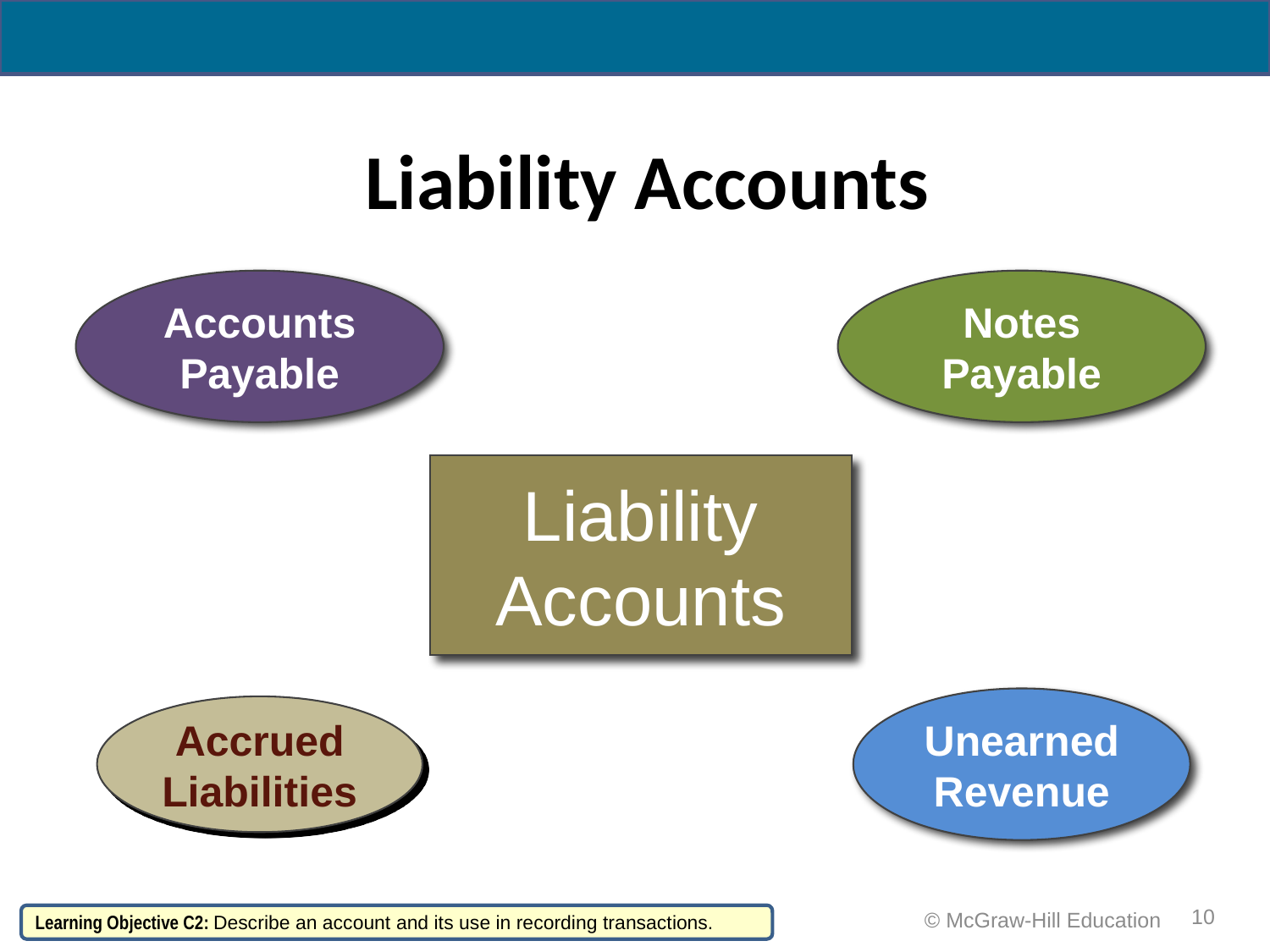

# Liability Accounts
Accounts Payable
Notes Payable
Liability
Accounts
Unearned Revenue
Accrued Liabilities
10
 © McGraw-Hill Education
Learning Objective C2: Describe an account and its use in recording transactions.